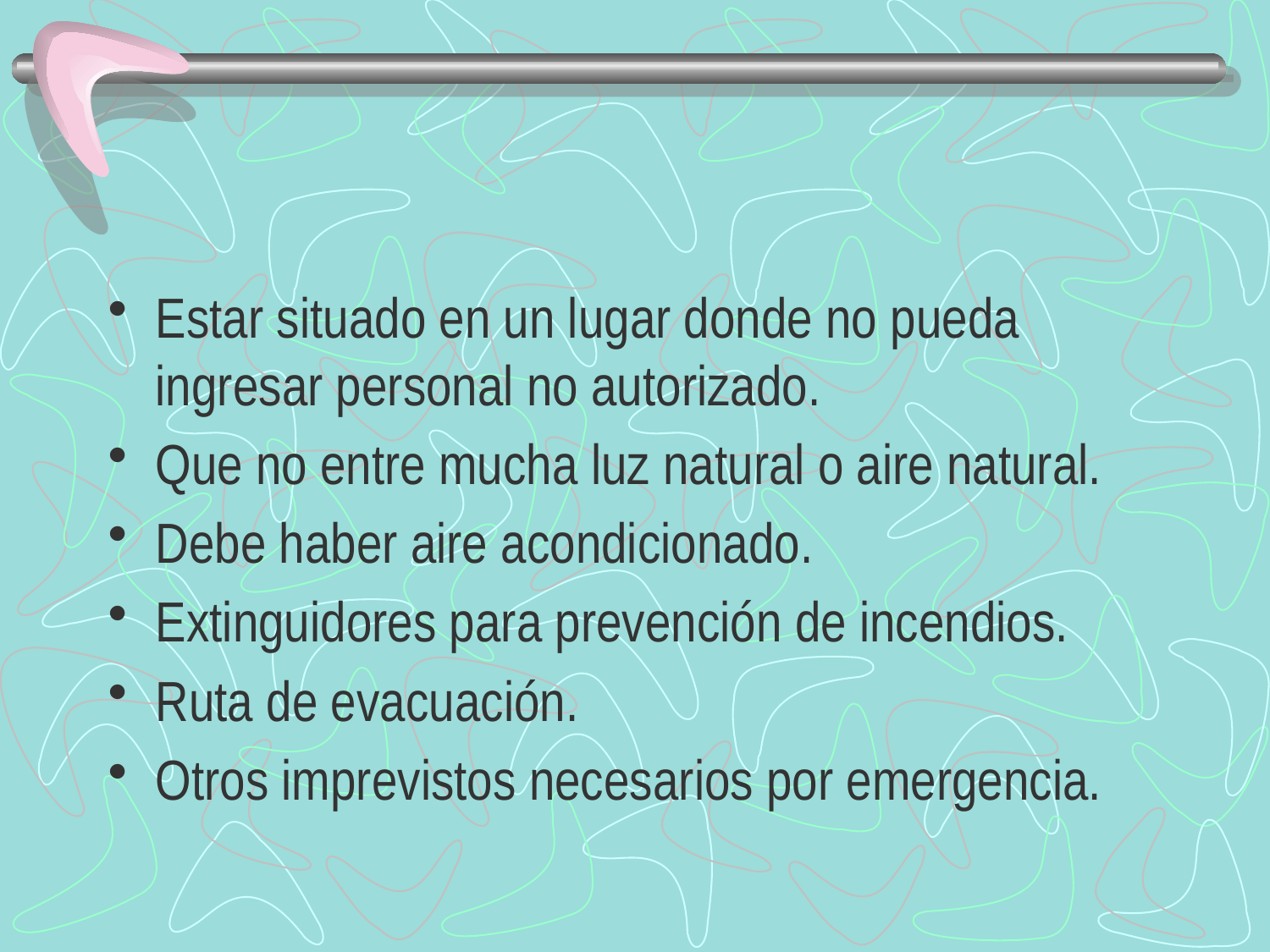

#
Estar situado en un lugar donde no pueda ingresar personal no autorizado.
Que no entre mucha luz natural o aire natural.
Debe haber aire acondicionado.
Extinguidores para prevención de incendios.
Ruta de evacuación.
Otros imprevistos necesarios por emergencia.